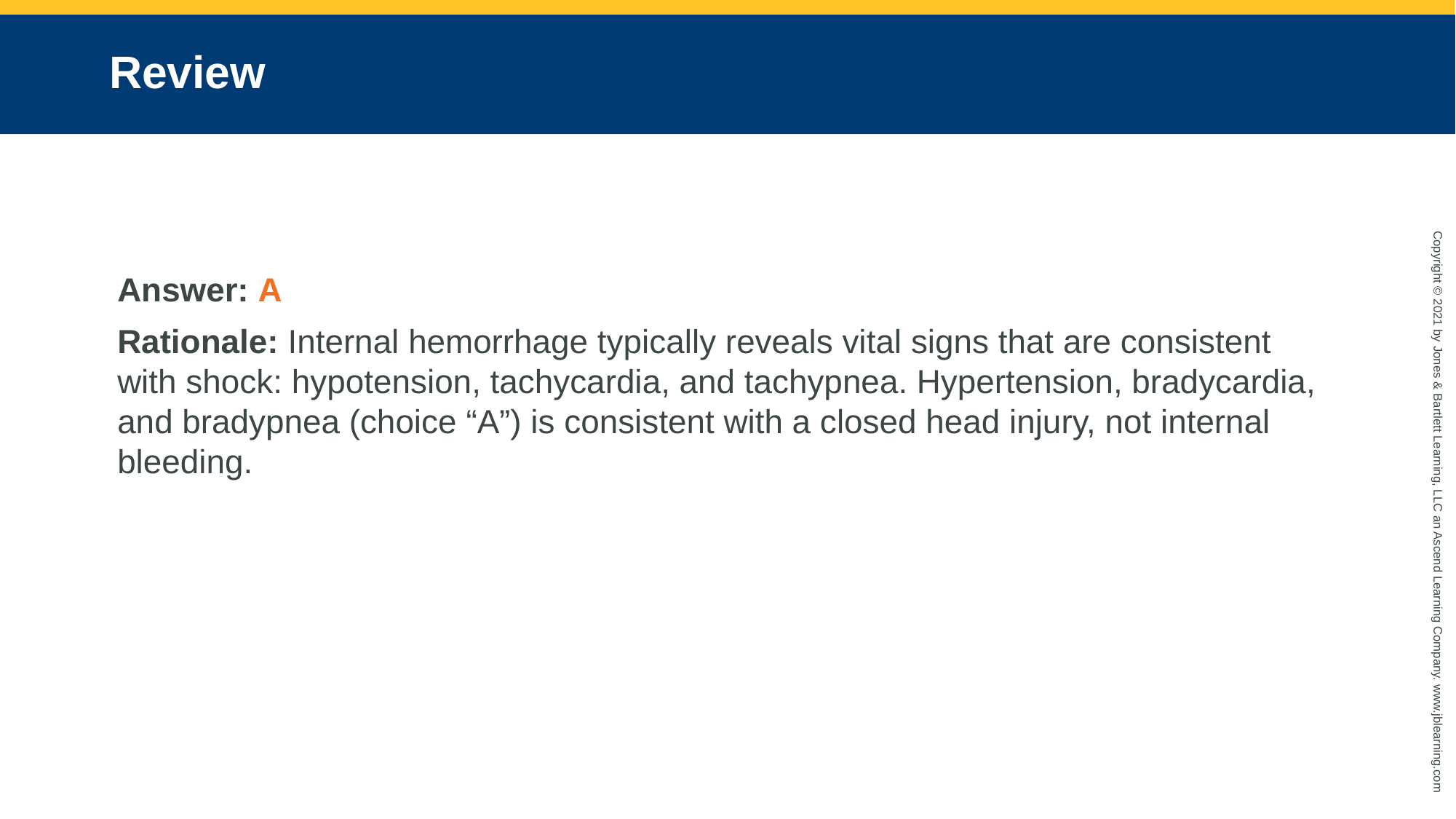

# Review
Answer: A
Rationale: Internal hemorrhage typically reveals vital signs that are consistent with shock: hypotension, tachycardia, and tachypnea. Hypertension, bradycardia, and bradypnea (choice “A”) is consistent with a closed head injury, not internal bleeding.